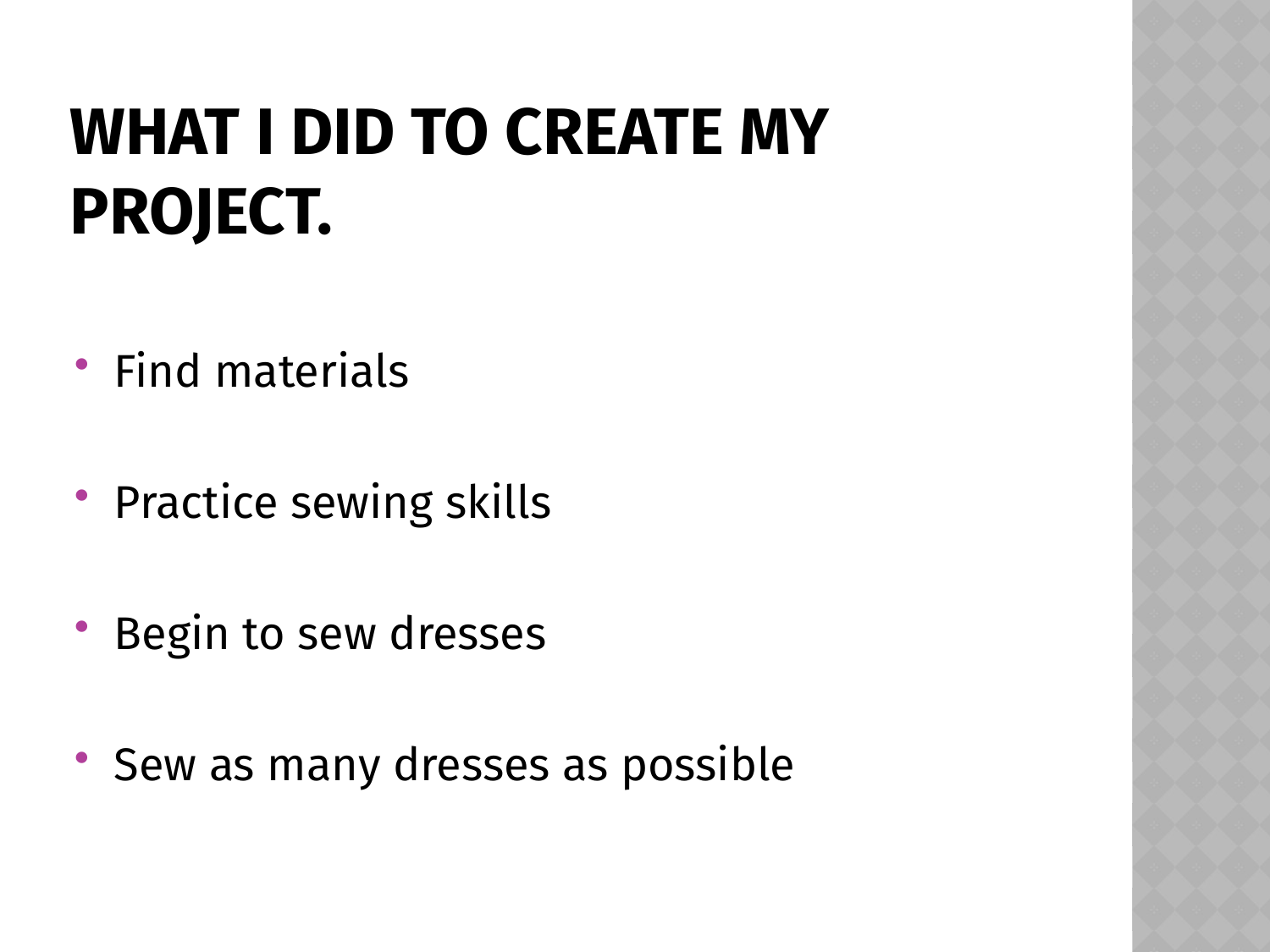

# What I did to create my project.
Find materials

Practice sewing skills

Begin to sew dresses

Sew as many dresses as possible